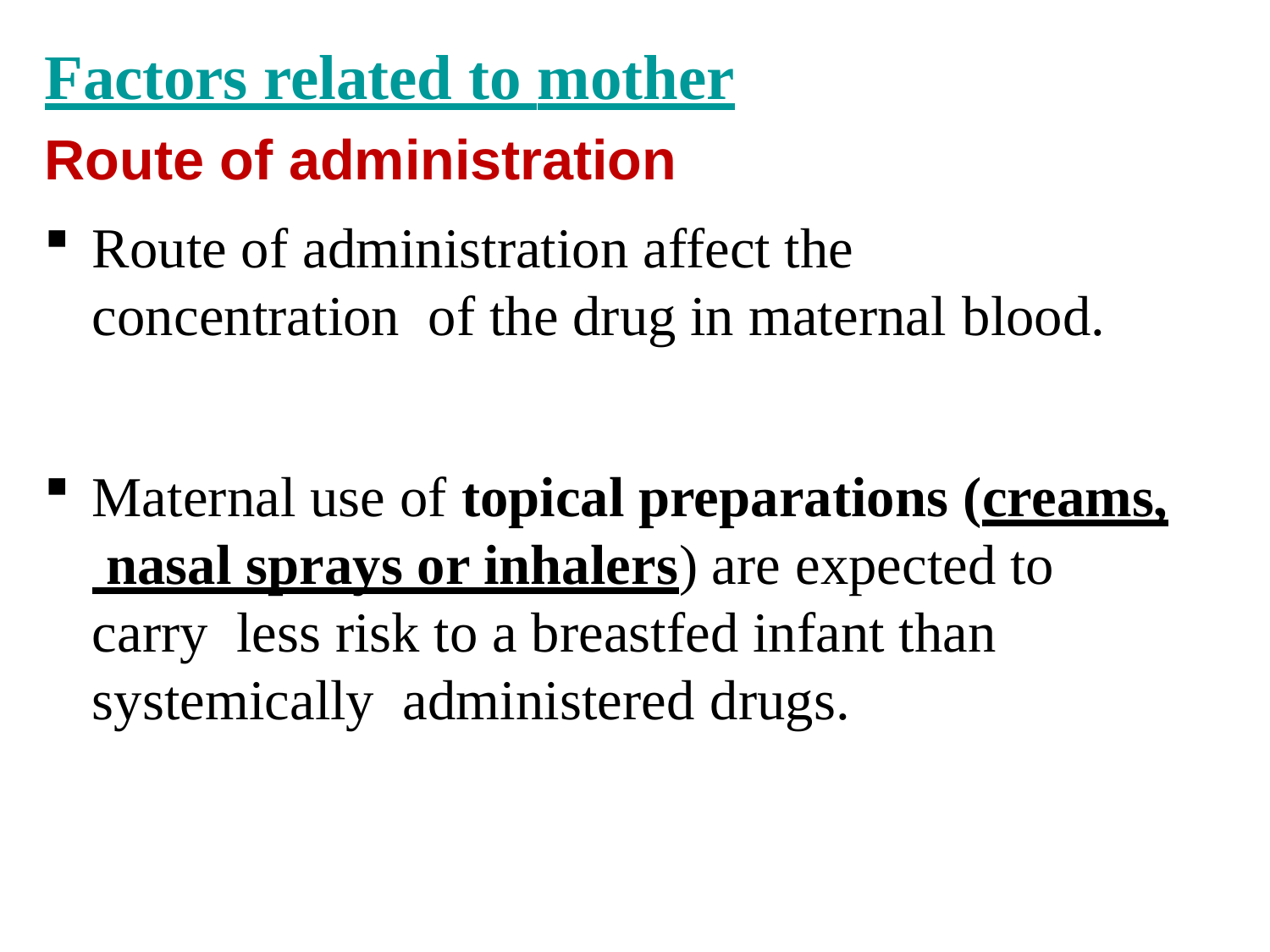

# Factors related to mother
Route of administration
Route of administration affect the concentration  of the drug in maternal blood.

Maternal use of topical preparations (creams,  nasal sprays or inhalers) are expected to carry  less risk to a breastfed infant than systemically  administered drugs.